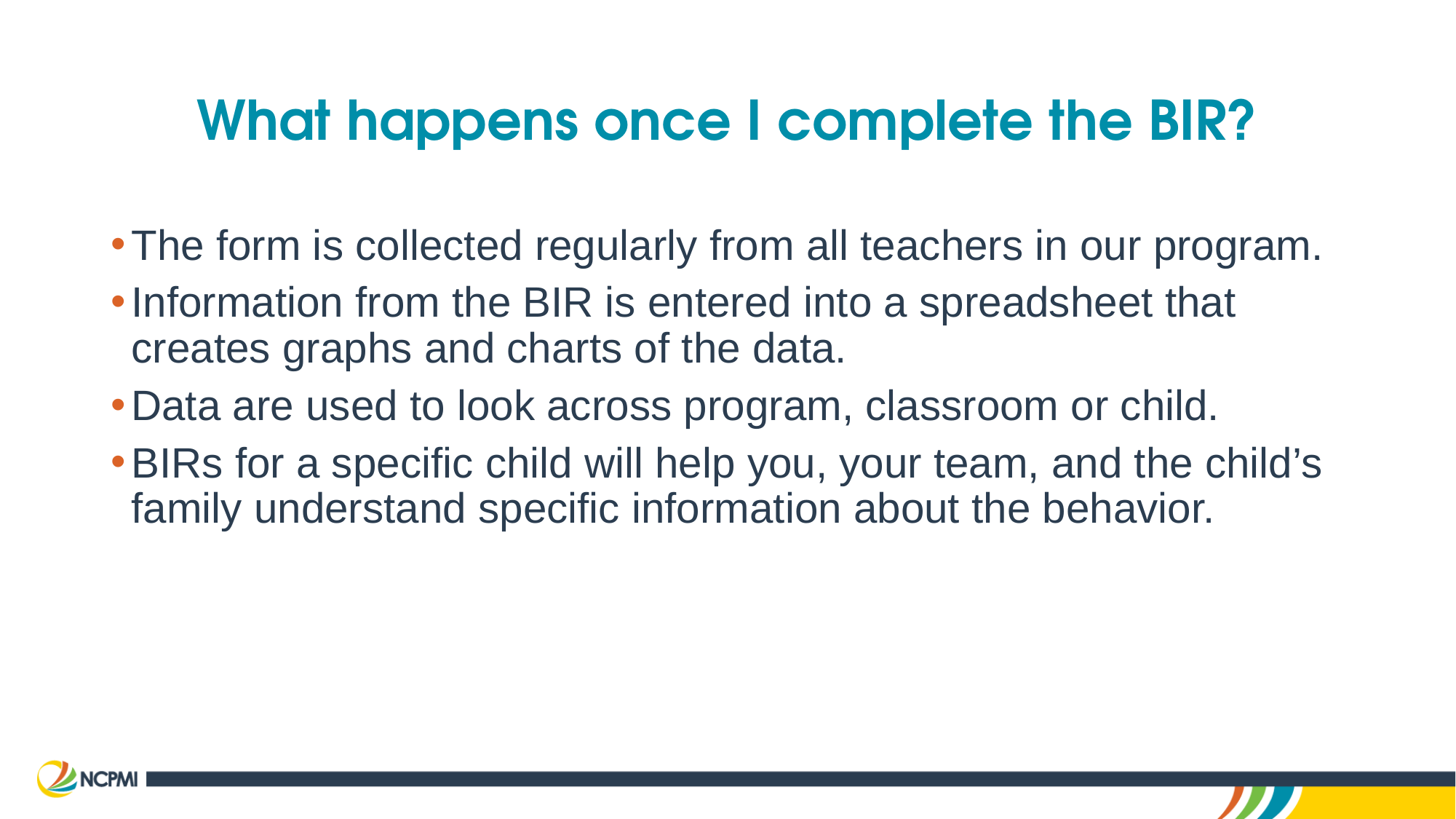

# What happens once I complete the BIR?
The form is collected regularly from all teachers in our program.
Information from the BIR is entered into a spreadsheet that creates graphs and charts of the data.
Data are used to look across program, classroom or child.
BIRs for a specific child will help you, your team, and the child’s family understand specific information about the behavior.